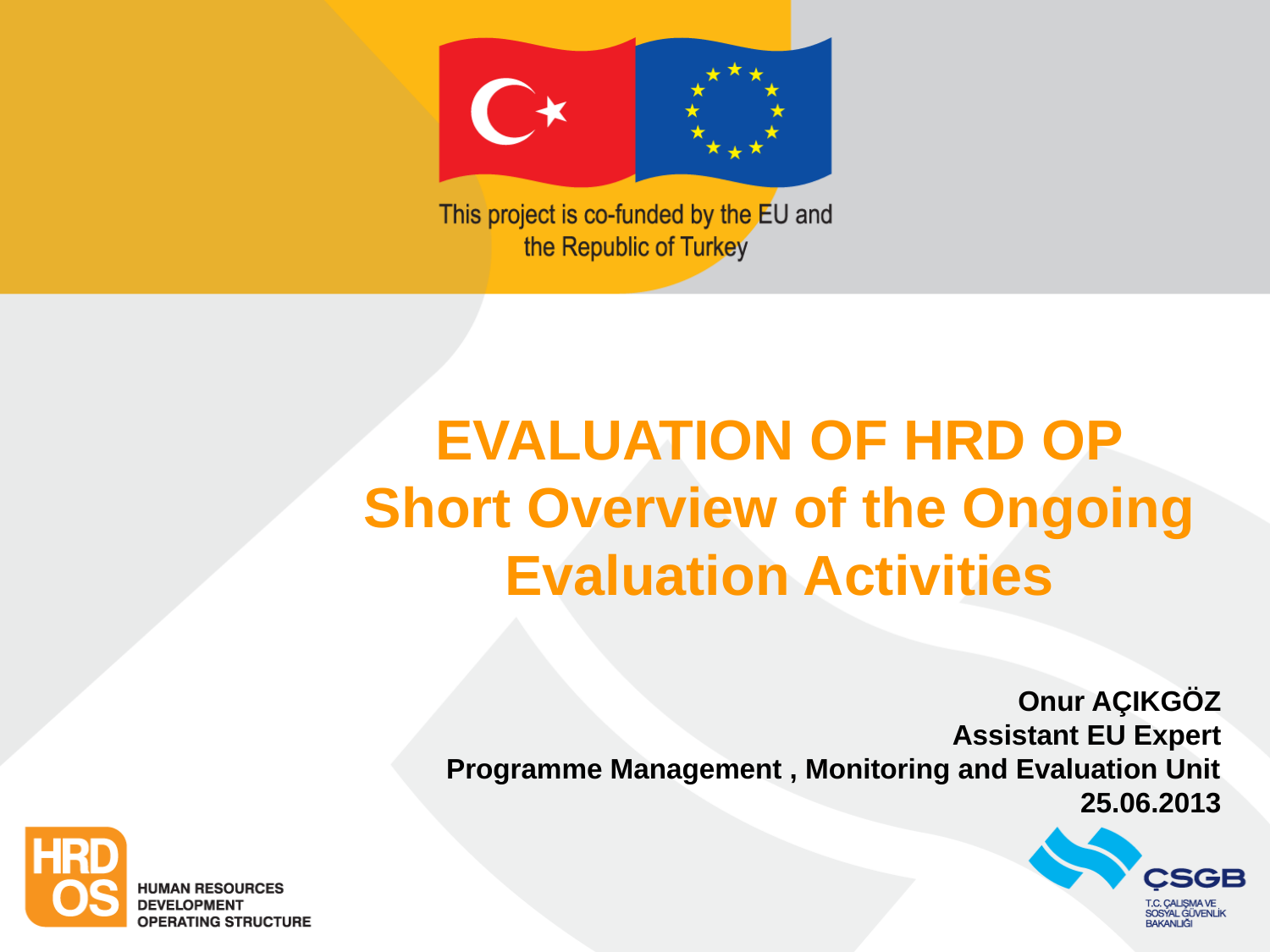

# EVALUATION OF HRD OP Short Overview of the Ongoing Evaluation Activities
Onur AÇIKGÖZ
Assistant EU Expert
Programme Management , Monitoring and Evaluation Unit
25.06.2013